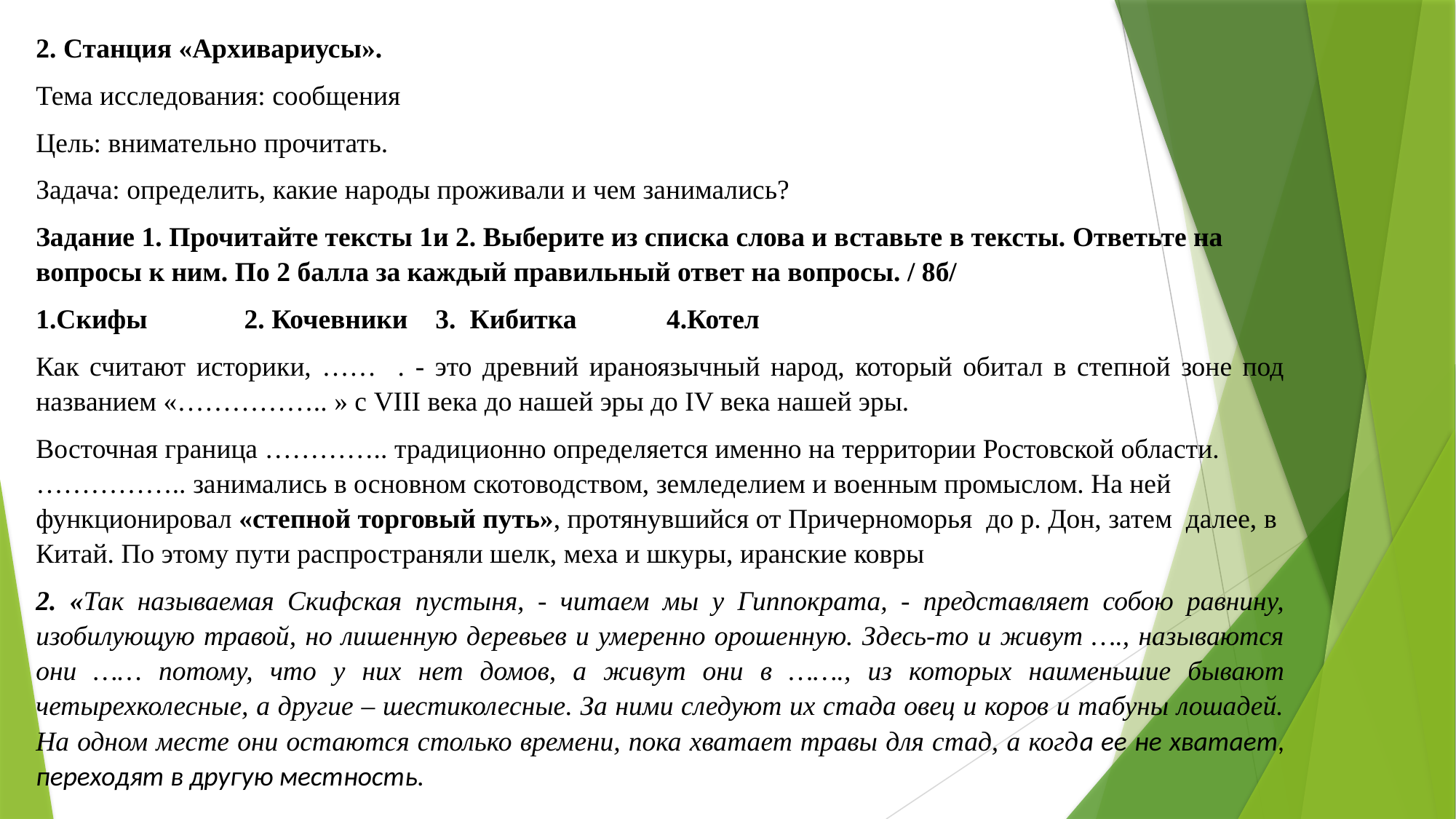

2. Станция «Архивариусы».
Тема исследования: сообщения
Цель: внимательно прочитать.
Задача: определить, какие народы проживали и чем занимались?
Задание 1. Прочитайте тексты 1и 2. Выберите из списка слова и вставьте в тексты. Ответьте на вопросы к ним. По 2 балла за каждый правильный ответ на вопросы. / 8б/
1.Скифы              2. Кочевники    3.  Кибитка             4.Котел
Как считают историки, ……  . - это древний ираноязычный народ, который обитал в степной зоне под названием «…………….. » с VIII века до нашей эры до IV века нашей эры.
Восточная граница ………….. традиционно определяется именно на территории Ростовской области. …………….. занимались в основном скотоводством, земледелием и военным промыслом. На ней функционировал «степной торговый путь», протянувшийся от Причерноморья  до р. Дон, затем  далее, в Китай. По этому пути распространяли шелк, меха и шкуры, иранские ковры
2. «Так называемая Скифская пустыня, - читаем мы у Гиппократа, - представляет собою равнину, изобилующую травой, но лишенную деревьев и умеренно орошенную. Здесь-то и живут …., называются они …… потому, что у них нет домов, а живут они в ……., из которых наименьшие бывают четырехколесные, а другие – шестиколесные. За ними следуют их стада овец и коров и табуны лошадей. На одном месте они остаются столько времени, пока хватает травы для стад, а когда ее не хватает, переходят в другую местность.